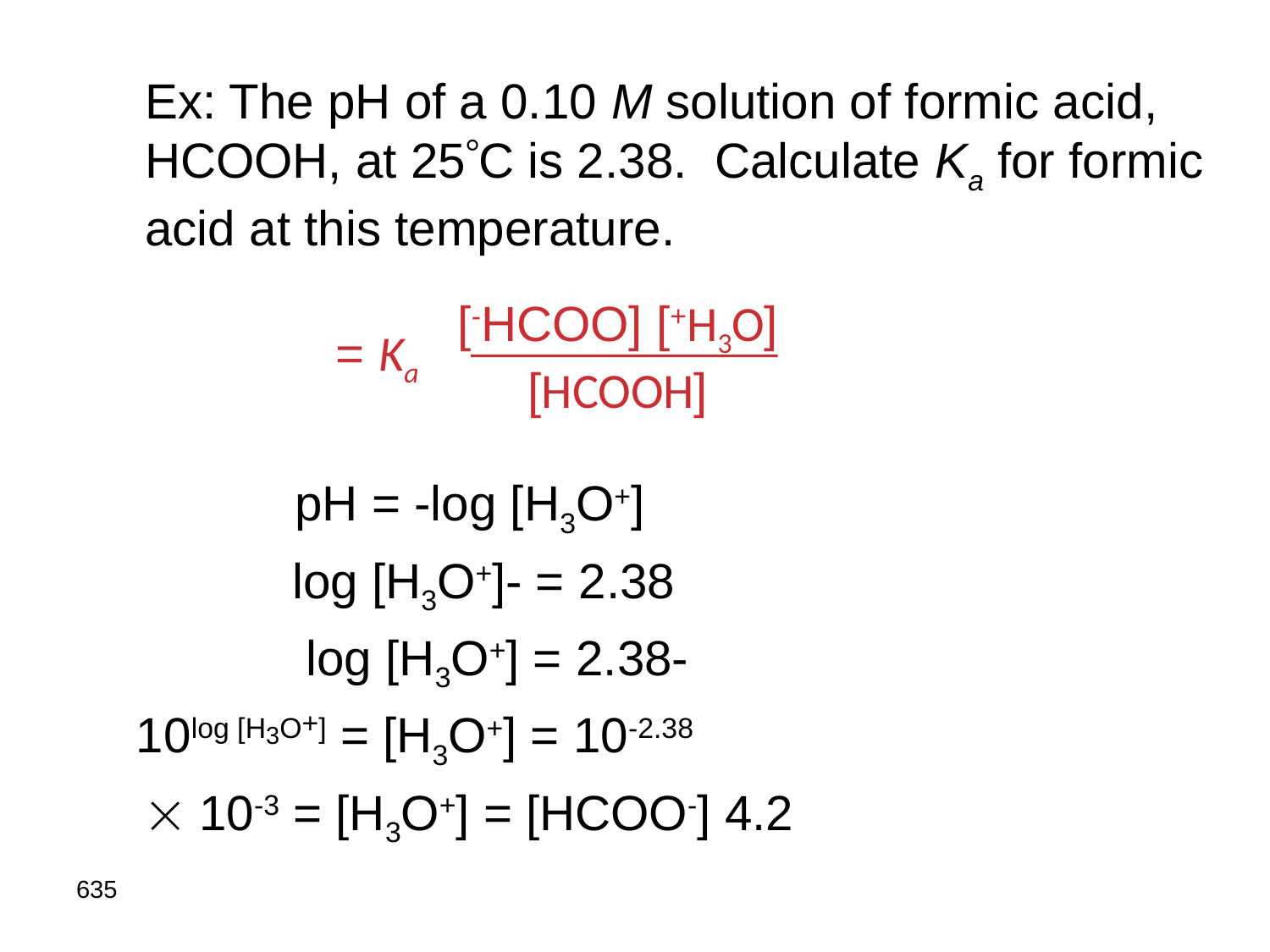

Ex: The pH of a 0.10 M solution of formic acid, HCOOH, at 25°C is 2.38.  Calculate Ka for formic acid at this temperature.

[H3O+] [HCOO-]
[HCOOH]

Ka =
    pH = -log [H3O+]
  2.38 = -log [H3O+]
-2.38 = log [H3O+]
            10-2.38 = 10log [H3O+] = [H3O+]
    4.2 × 10-3 = [H3O+] = [HCOO-]

635